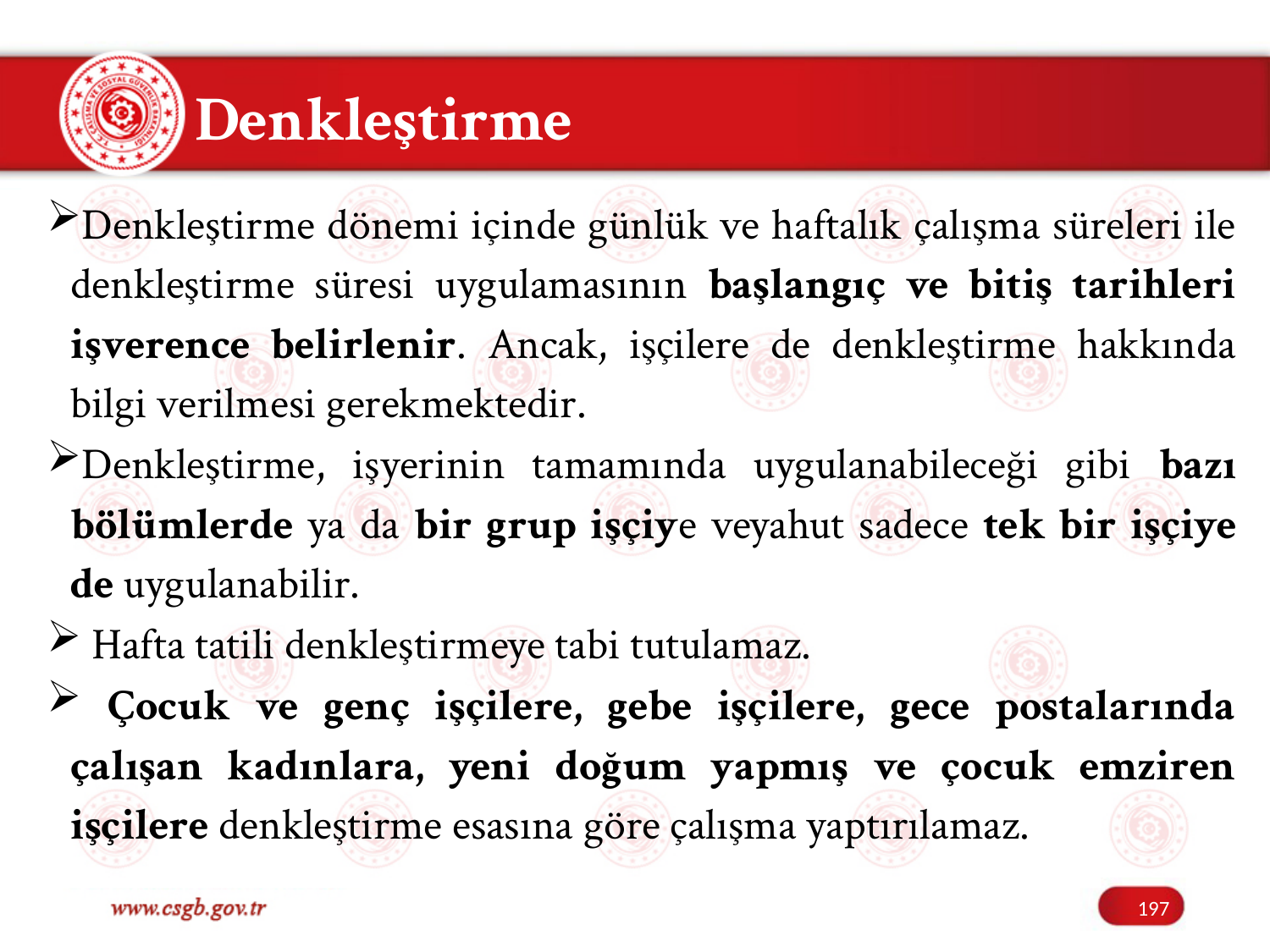

# Denkleştirme
Denkleştirme dönemi içinde günlük ve haftalık çalışma süreleri ile denkleştirme süresi uygulamasının başlangıç ve bitiş tarihleri işverence belirlenir. Ancak, işçilere de denkleştirme hakkında bilgi verilmesi gerekmektedir.
Denkleştirme, işyerinin tamamında uygulanabileceği gibi bazı bölümlerde ya da bir grup işçiye veyahut sadece tek bir işçiye de uygulanabilir.
 Hafta tatili denkleştirmeye tabi tutulamaz.
 Çocuk ve genç işçilere, gebe işçilere, gece postalarında çalışan kadınlara, yeni doğum yapmış ve çocuk emziren işçilere denkleştirme esasına göre çalışma yaptırılamaz.

197